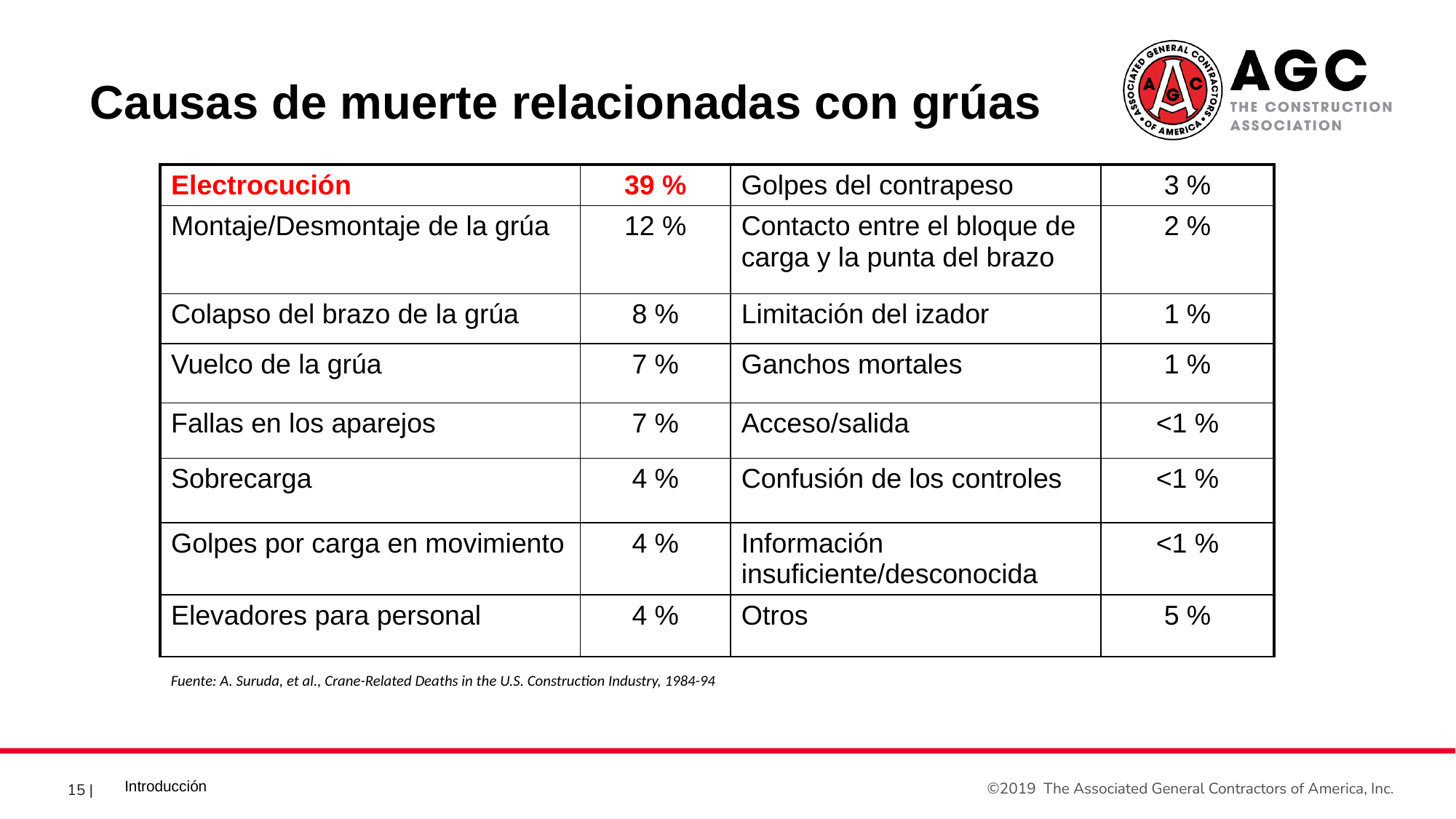

Causas de muerte relacionadas con grúas
| Electrocución | 39 % | Golpes del contrapeso | 3 % |
| --- | --- | --- | --- |
| Montaje/Desmontaje de la grúa | 12 % | Contacto entre el bloque de carga y la punta del brazo | 2 % |
| Colapso del brazo de la grúa | 8 % | Limitación del izador | 1 % |
| Vuelco de la grúa | 7 % | Ganchos mortales | 1 % |
| Fallas en los aparejos | 7 % | Acceso/salida | <1 % |
| Sobrecarga | 4 % | Confusión de los controles | <1 % |
| Golpes por carga en movimiento | 4 % | Información insuficiente/desconocida | <1 % |
| Elevadores para personal | 4 % | Otros | 5 % |
Fuente: A. Suruda, et al., Crane-Related Deaths in the U.S. Construction Industry, 1984-94
Introducción